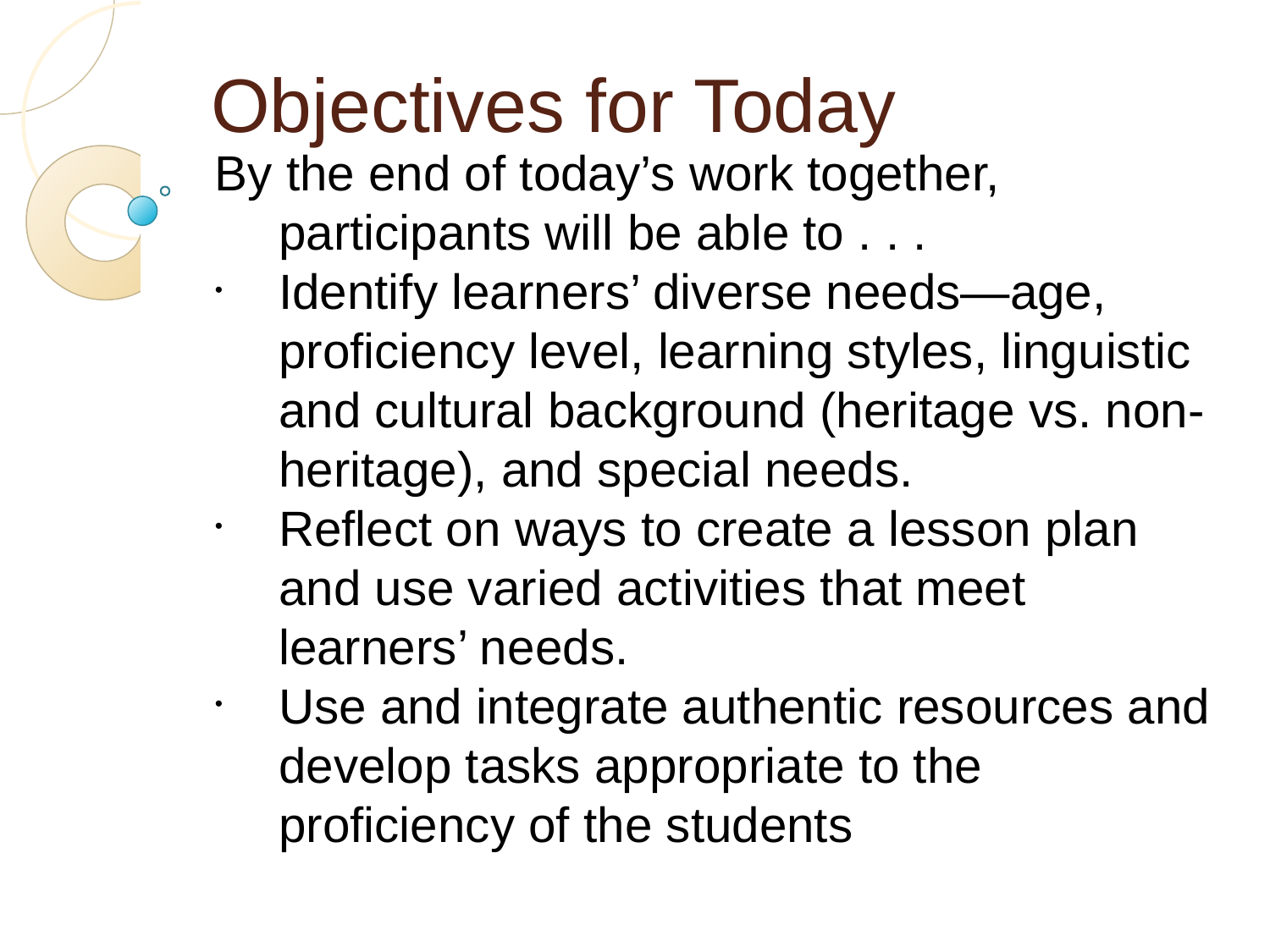

# Objectives for Today
By the end of today’s work together, participants will be able to . . .
Identify learners’ diverse needs—age, proficiency level, learning styles, linguistic and cultural background (heritage vs. non-heritage), and special needs.
Reflect on ways to create a lesson plan and use varied activities that meet learners’ needs.
Use and integrate authentic resources and develop tasks appropriate to the proficiency of the students